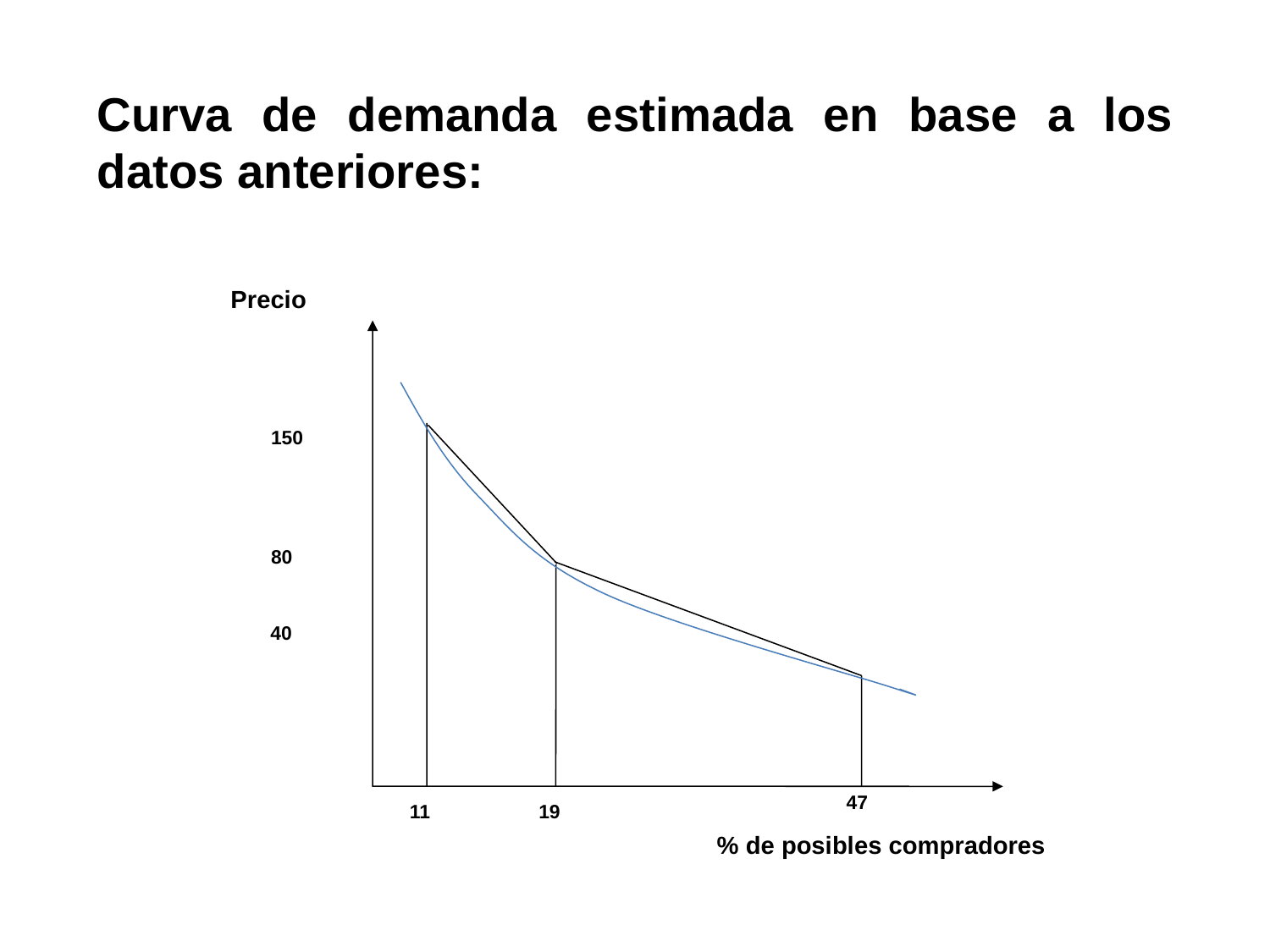

Curva de demanda estimada en base a los datos anteriores:

Precio

150

80

40

47
11
19
% de posibles compradores